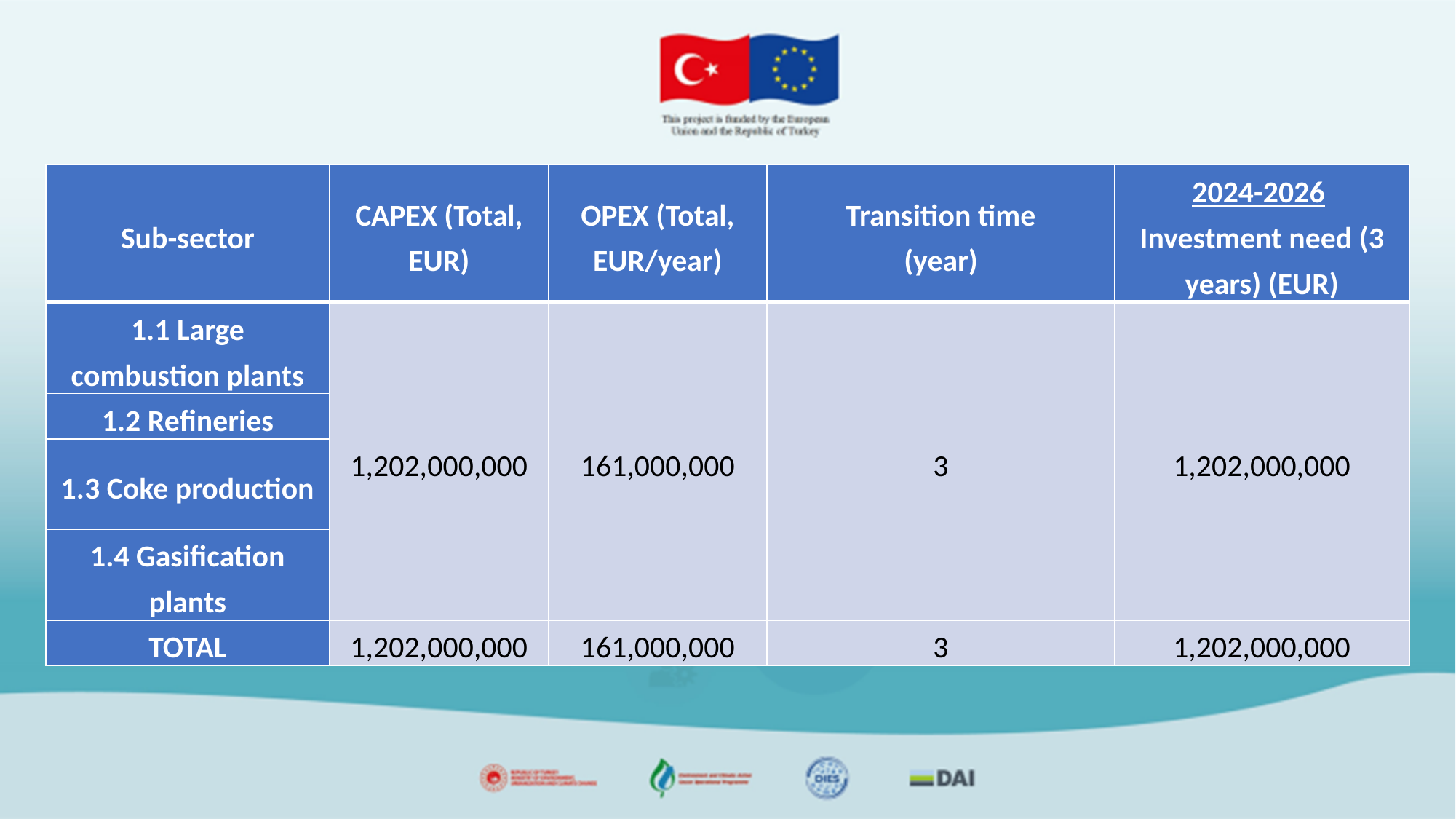

| Sub-sector | CAPEX (Total, EUR) | OPEX (Total, EUR/year) | Transition time (year) | 2024-2026  Investment need (3 years) (EUR) |
| --- | --- | --- | --- | --- |
| 1.1 Large combustion plants | 1,202,000,000 | 161,000,000 | 3 | 1,202,000,000 |
| 1.2 Refineries |  |  |  |  |
| 1.3 Coke production |  |  |  |  |
| 1.4 Gasification plants |  |  |  |  |
| TOTAL | 1,202,000,000 | 161,000,000 | 3 | 1,202,000,000 |